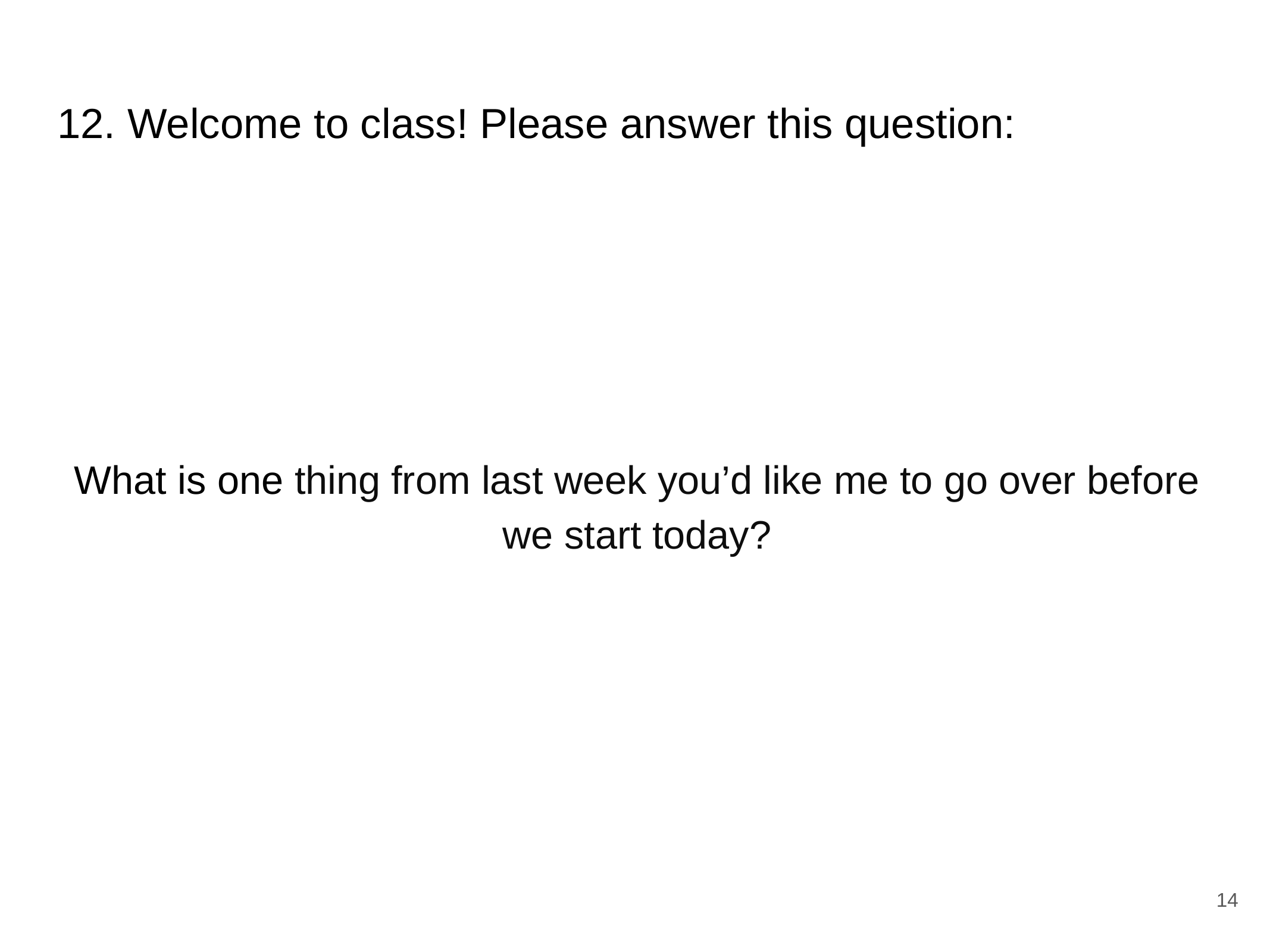

# 12. Welcome to class! Please answer this question:
What is one thing from last week you’d like me to go over before we start today?

14